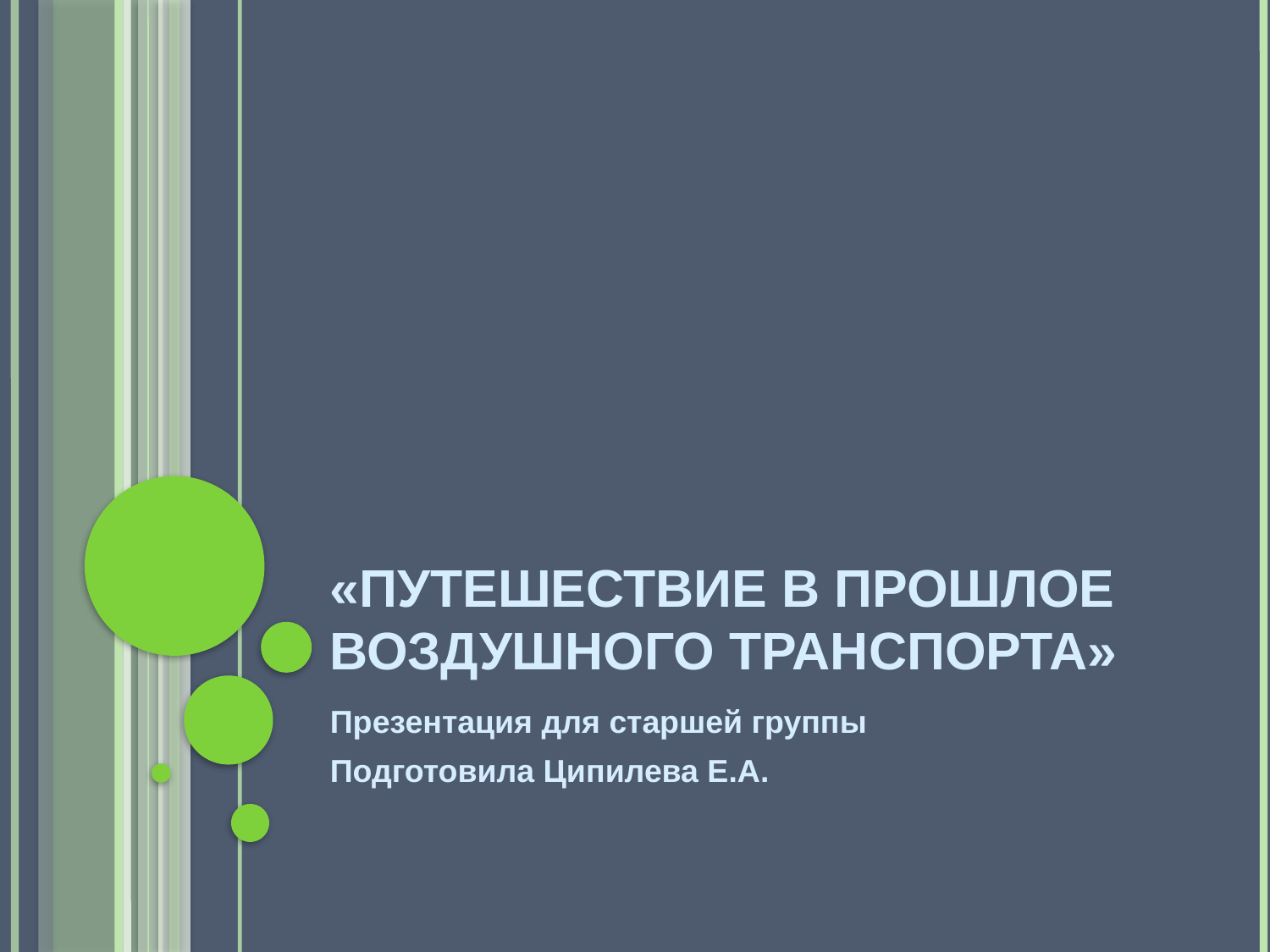

# «Путешествие в прошлое воздушного транспорта»
Презентация для старшей группы
Подготовила Ципилева Е.А.